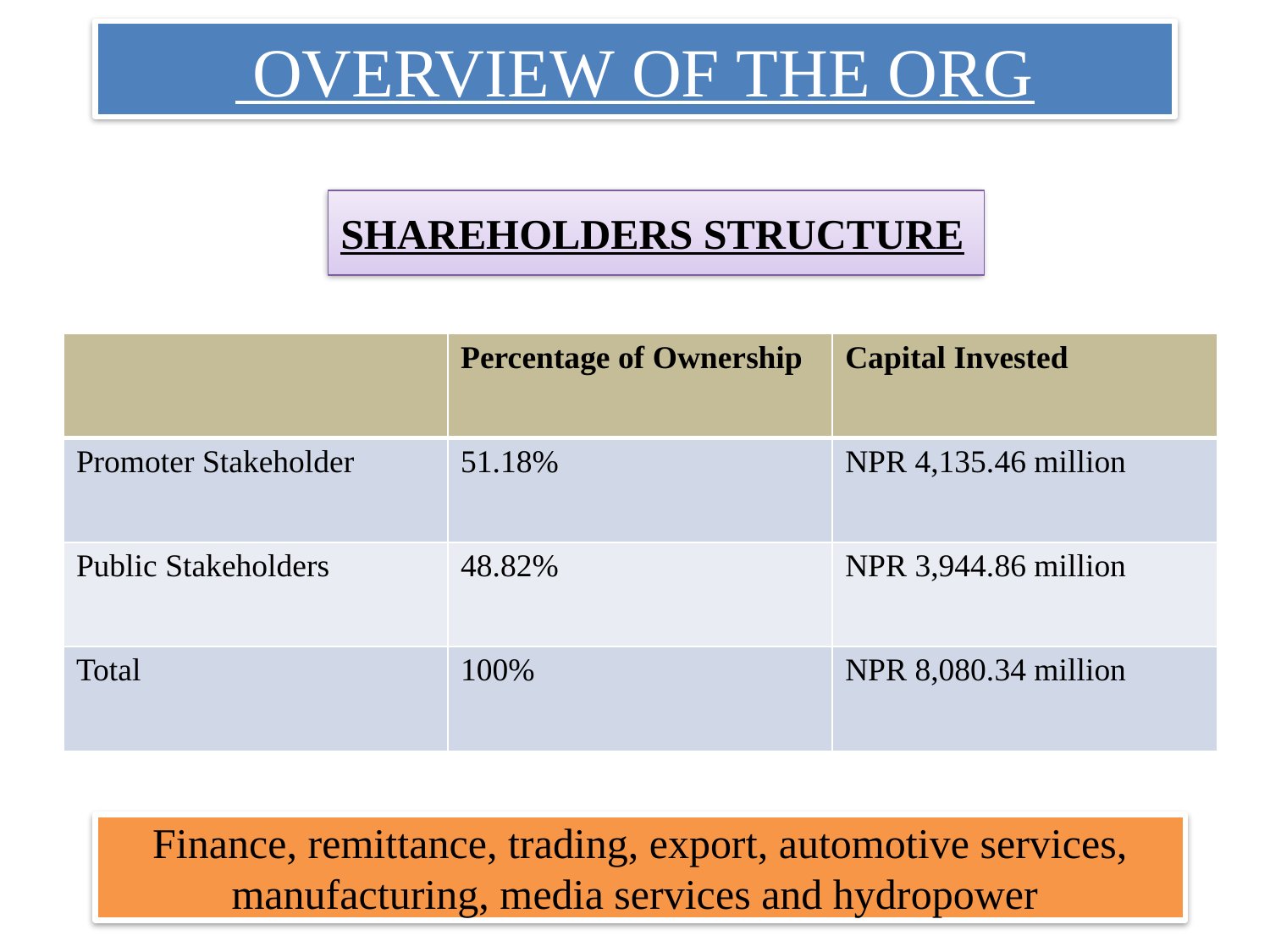

# OVERVIEW OF THE ORG
SHAREHOLDERS STRUCTURE
|  | Percentage of Ownership | Capital Invested |
| --- | --- | --- |
| Promoter Stakeholder | 51.18% | NPR 4,135.46 million |
| Public Stakeholders | 48.82% | NPR 3,944.86 million |
| Total | 100% | NPR 8,080.34 million |
Finance, remittance, trading, export, automotive services, manufacturing, media services and hydropower